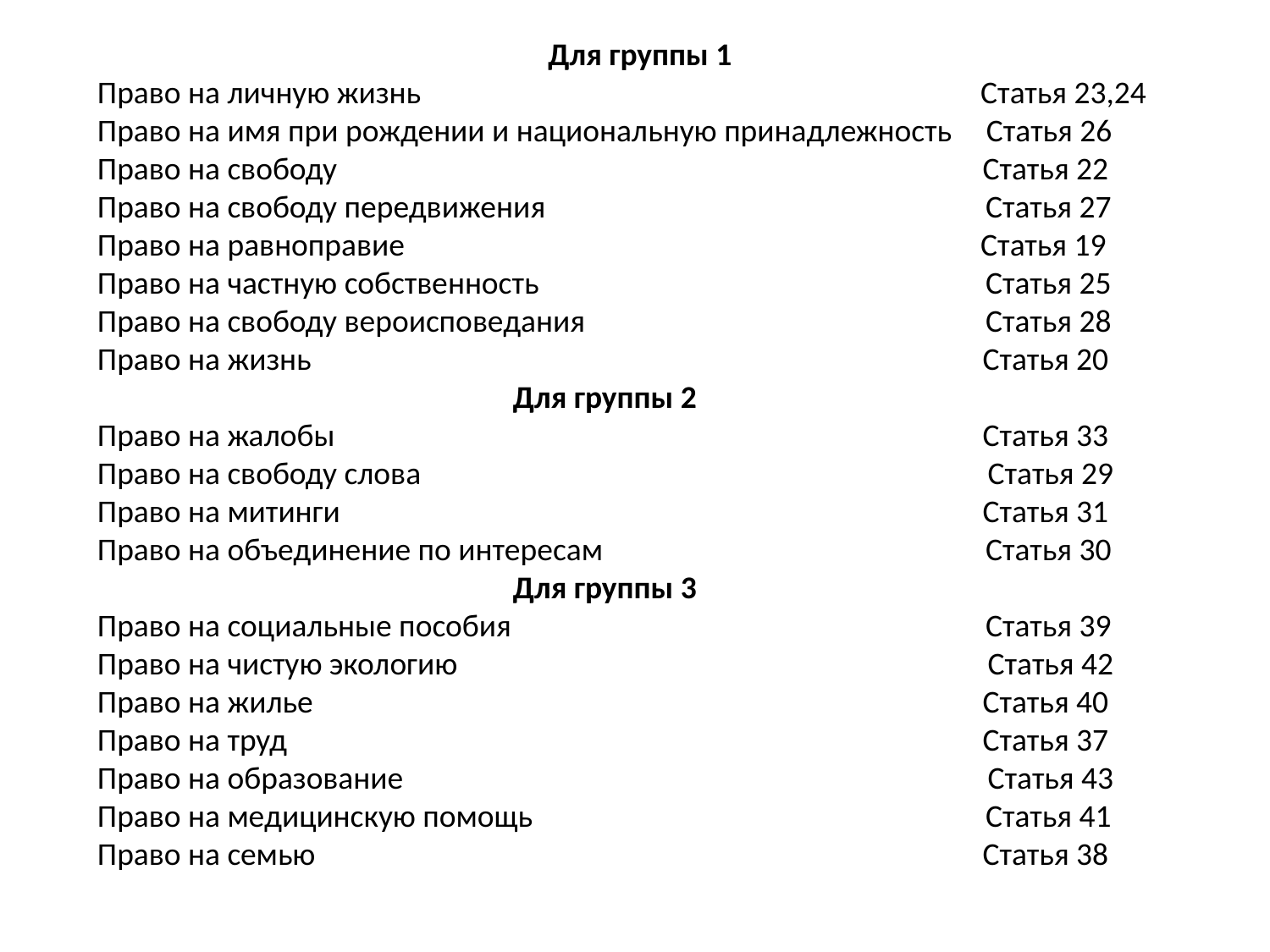

Для группы 1
Право на личную жизнь	                                                                      Статья 23,24
Право на имя при рождении и национальную принадлежность	Статья 26
Право на свободу	                                                                                        Статья 22
Право на свободу передвижения	                                                     Статья 27
Право на равноправие	                                                                      Статья 19
Право на частную собственность	                                                     Статья 25
Право на свободу вероисповедания	                                                     Статья 28
Право на жизнь	                                                                                        Статья 20
Для группы 2
Право на жалобы	                                                                                        Статья 33
Право на свободу слова	                                                                       Статья 29
Право на митинги	                                                                                        Статья 31
Право на объединение по интересам	                                                     Статья 30
Для группы 3
Право на социальные пособия	                                                     Статья 39
Право на чистую экологию	                                                                       Статья 42
Право на жилье	                                                                                        Статья 40
Право на труд	                                                                                        Статья 37
Право на образование	                                                                       Статья 43
Право на медицинскую помощь	                                                     Статья 41
Право на семью	                                                                                        Статья 38